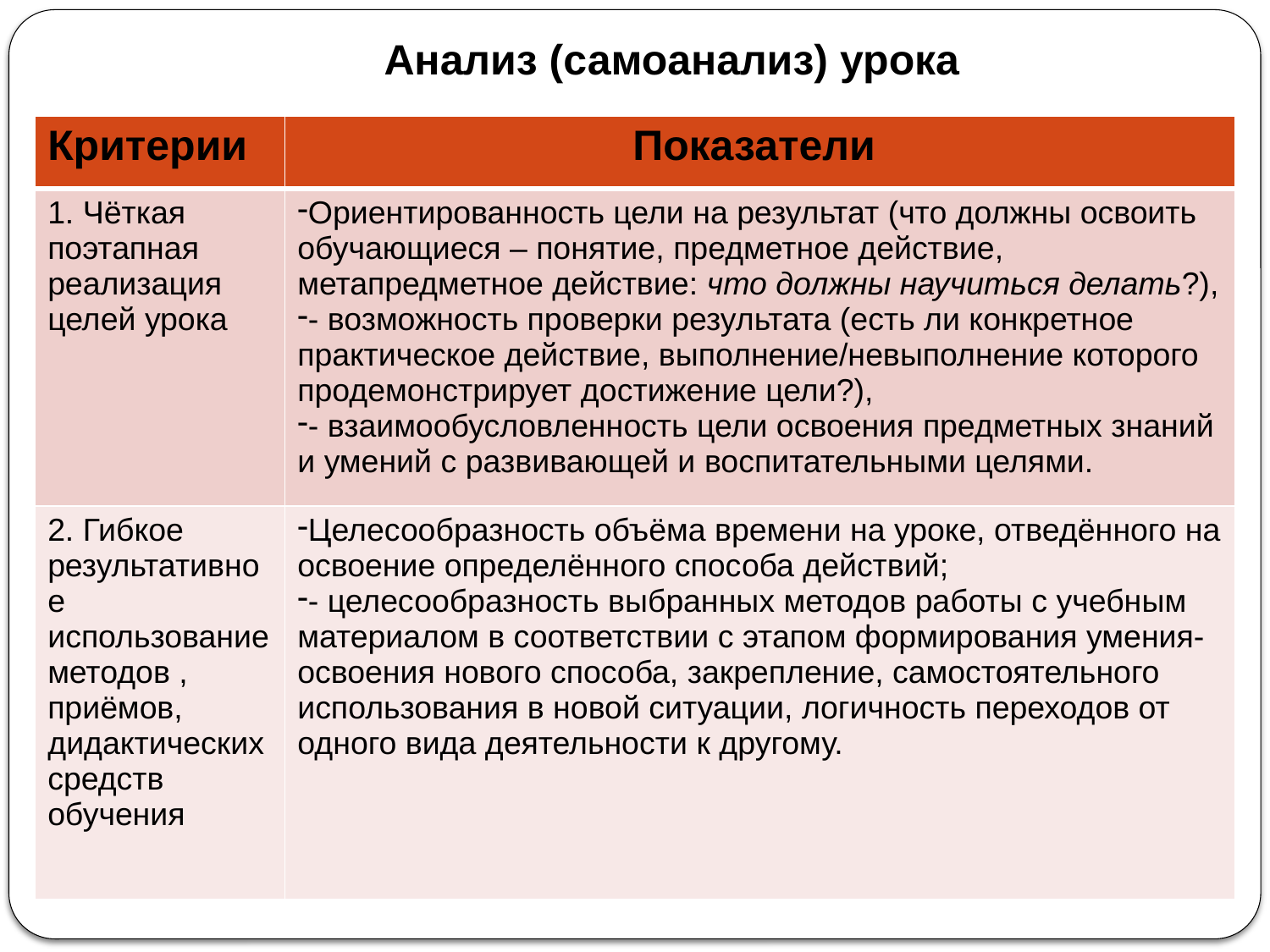

Анализ (самоанализ) урока

| Критерии | Показатели |
| --- | --- |
| 1. Чёткая поэтапная реализация целей урока | Ориентированность цели на результат (что должны освоить обучающиеся – понятие, предметное действие, метапредметное действие: что должны научиться делать?), - возможность проверки результата (есть ли конкретное практическое действие, выполнение/невыполнение которого продемонстрирует достижение цели?), - взаимообусловленность цели освоения предметных знаний и умений с развивающей и воспитательными целями. |
| 2. Гибкое результативное использование методов , приёмов, дидактических средств обучения | Целесообразность объёма времени на уроке, отведённого на освоение определённого способа действий; - целесообразность выбранных методов работы с учебным материалом в соответствии с этапом формирования умения- освоения нового способа, закрепление, самостоятельного использования в новой ситуации, логичность переходов от одного вида деятельности к другому. |